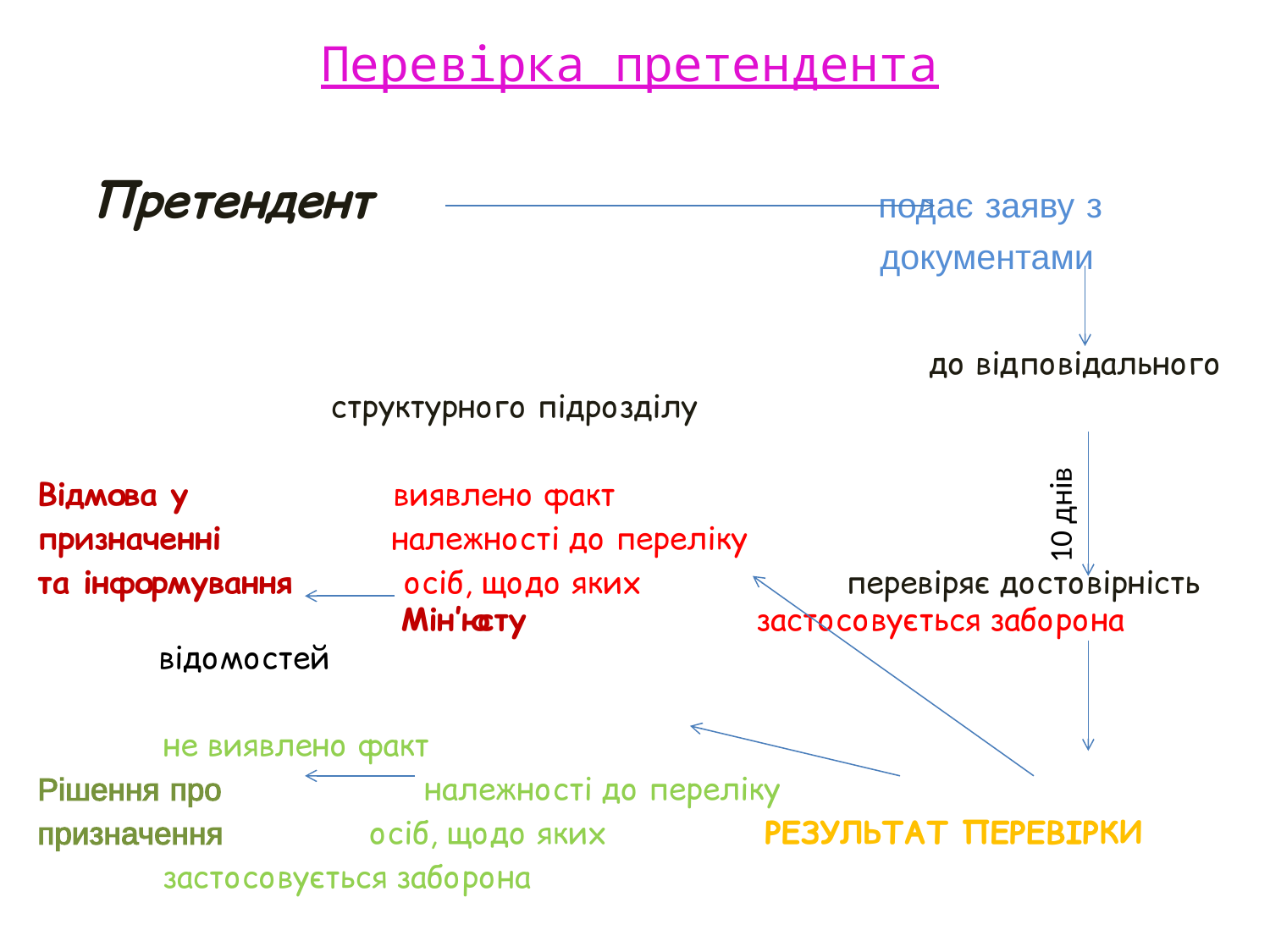

Перевірка претендента

Претендент                               подає заяву з          							документами

до відповідального
					                  структурного підрозділу

Відмова у                      виявлено факт
призначенні	           належності до переліку
та інформування           осіб, щодо яких                      перевіряє достовірність                                          Мін’юсту                 застосовується заборона                        відомостей

			не виявлено факт
Рішення про 	          належності до переліку
призначення           осіб, щодо яких            РЕЗУЛЬТАТ ПЕРЕВІРКИ
			застосовується заборона
10 днів